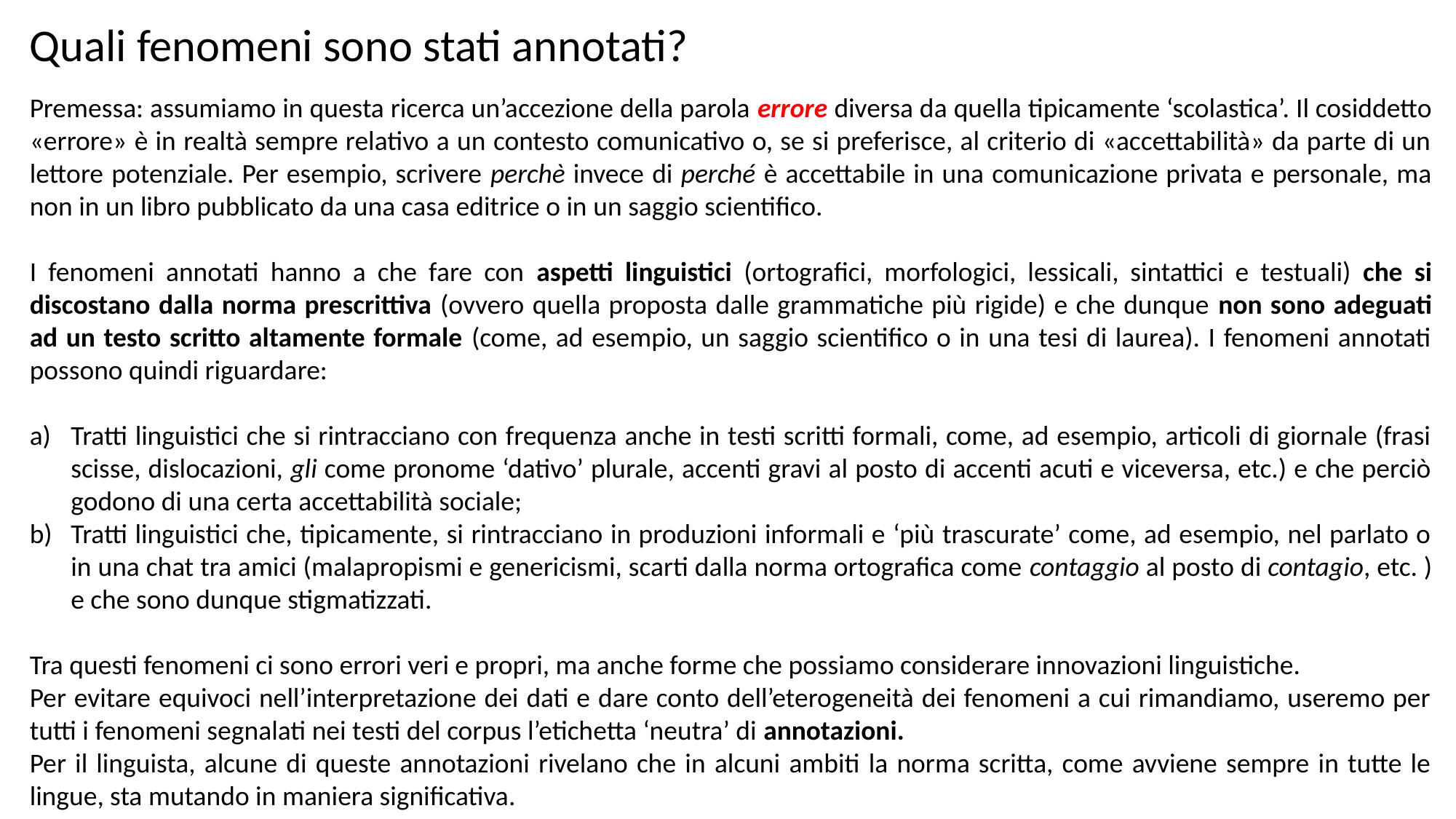

Quali fenomeni sono stati annotati?
Premessa: assumiamo in questa ricerca un’accezione della parola errore diversa da quella tipicamente ‘scolastica’. Il cosiddetto «errore» è in realtà sempre relativo a un contesto comunicativo o, se si preferisce, al criterio di «accettabilità» da parte di un lettore potenziale. Per esempio, scrivere perchè invece di perché è accettabile in una comunicazione privata e personale, ma non in un libro pubblicato da una casa editrice o in un saggio scientifico.

I fenomeni annotati hanno a che fare con aspetti linguistici (ortografici, morfologici, lessicali, sintattici e testuali) che si discostano dalla norma prescrittiva (ovvero quella proposta dalle grammatiche più rigide) e che dunque non sono adeguati ad un testo scritto altamente formale (come, ad esempio, un saggio scientifico o in una tesi di laurea). I fenomeni annotati possono quindi riguardare:

Tratti linguistici che si rintracciano con frequenza anche in testi scritti formali, come, ad esempio, articoli di giornale (frasi scisse, dislocazioni, gli come pronome ‘dativo’ plurale, accenti gravi al posto di accenti acuti e viceversa, etc.) e che perciò godono di una certa accettabilità sociale;
Tratti linguistici che, tipicamente, si rintracciano in produzioni informali e ‘più trascurate’ come, ad esempio, nel parlato o in una chat tra amici (malapropismi e genericismi, scarti dalla norma ortografica come contaggio al posto di contagio, etc. ) e che sono dunque stigmatizzati.

Tra questi fenomeni ci sono errori veri e propri, ma anche forme che possiamo considerare innovazioni linguistiche.
Per evitare equivoci nell’interpretazione dei dati e dare conto dell’eterogeneità dei fenomeni a cui rimandiamo, useremo per tutti i fenomeni segnalati nei testi del corpus l’etichetta ‘neutra’ di annotazioni.
Per il linguista, alcune di queste annotazioni rivelano che in alcuni ambiti la norma scritta, come avviene sempre in tutte le lingue, sta mutando in maniera significativa.